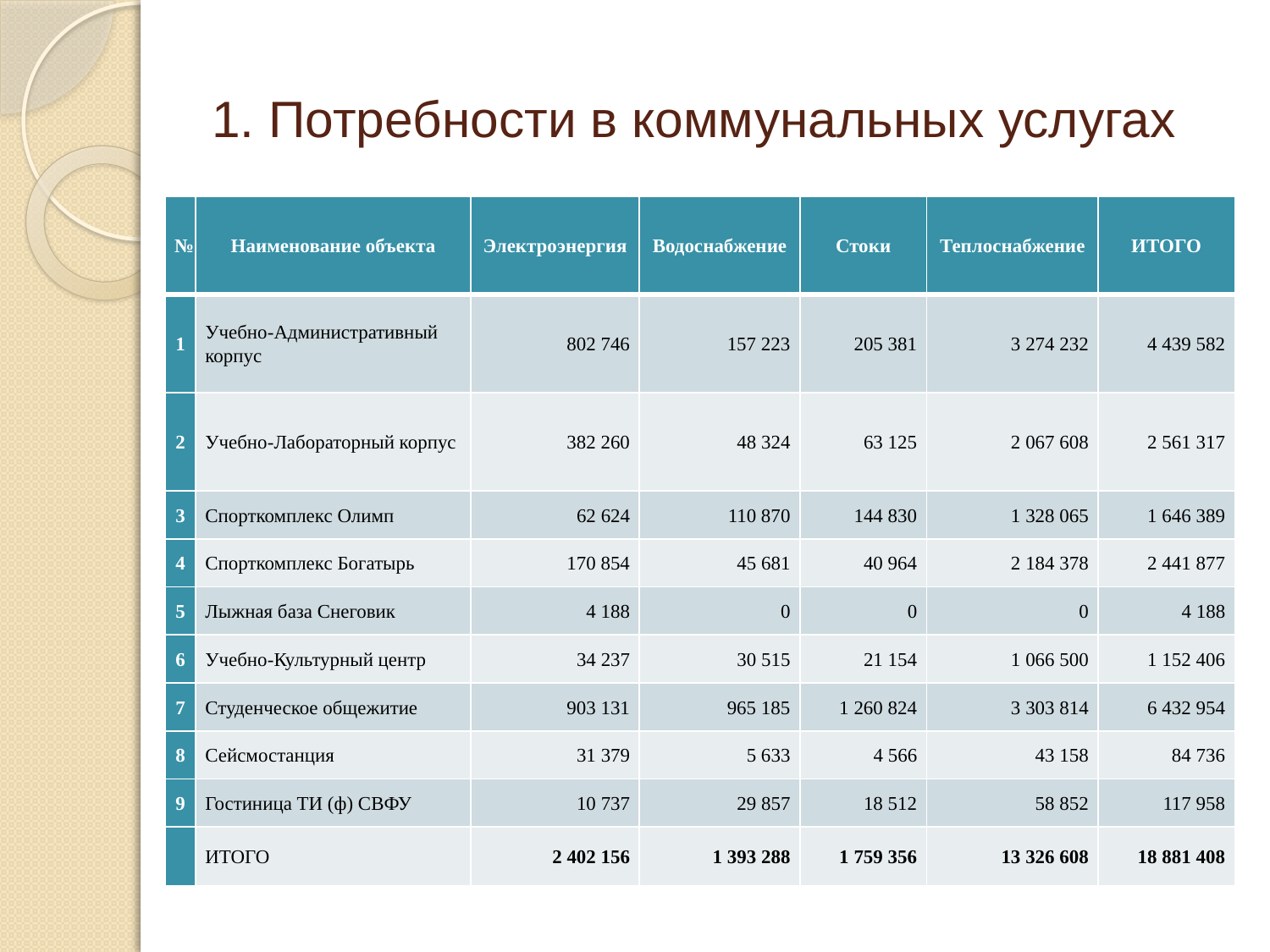

# 1. Потребности в коммунальных услугах
| № | Наименование объекта | Электроэнергия | Водоснабжение | Стоки | Теплоснабжение | ИТОГО |
| --- | --- | --- | --- | --- | --- | --- |
| 1 | Учебно-Административный корпус | 802 746 | 157 223 | 205 381 | 3 274 232 | 4 439 582 |
| 2 | Учебно-Лабораторный корпус | 382 260 | 48 324 | 63 125 | 2 067 608 | 2 561 317 |
| 3 | Спорткомплекс Олимп | 62 624 | 110 870 | 144 830 | 1 328 065 | 1 646 389 |
| 4 | Спорткомплекс Богатырь | 170 854 | 45 681 | 40 964 | 2 184 378 | 2 441 877 |
| 5 | Лыжная база Снеговик | 4 188 | 0 | 0 | 0 | 4 188 |
| 6 | Учебно-Культурный центр | 34 237 | 30 515 | 21 154 | 1 066 500 | 1 152 406 |
| 7 | Студенческое общежитие | 903 131 | 965 185 | 1 260 824 | 3 303 814 | 6 432 954 |
| 8 | Сейсмостанция | 31 379 | 5 633 | 4 566 | 43 158 | 84 736 |
| 9 | Гостиница ТИ (ф) СВФУ | 10 737 | 29 857 | 18 512 | 58 852 | 117 958 |
|  | ИТОГО | 2 402 156 | 1 393 288 | 1 759 356 | 13 326 608 | 18 881 408 |